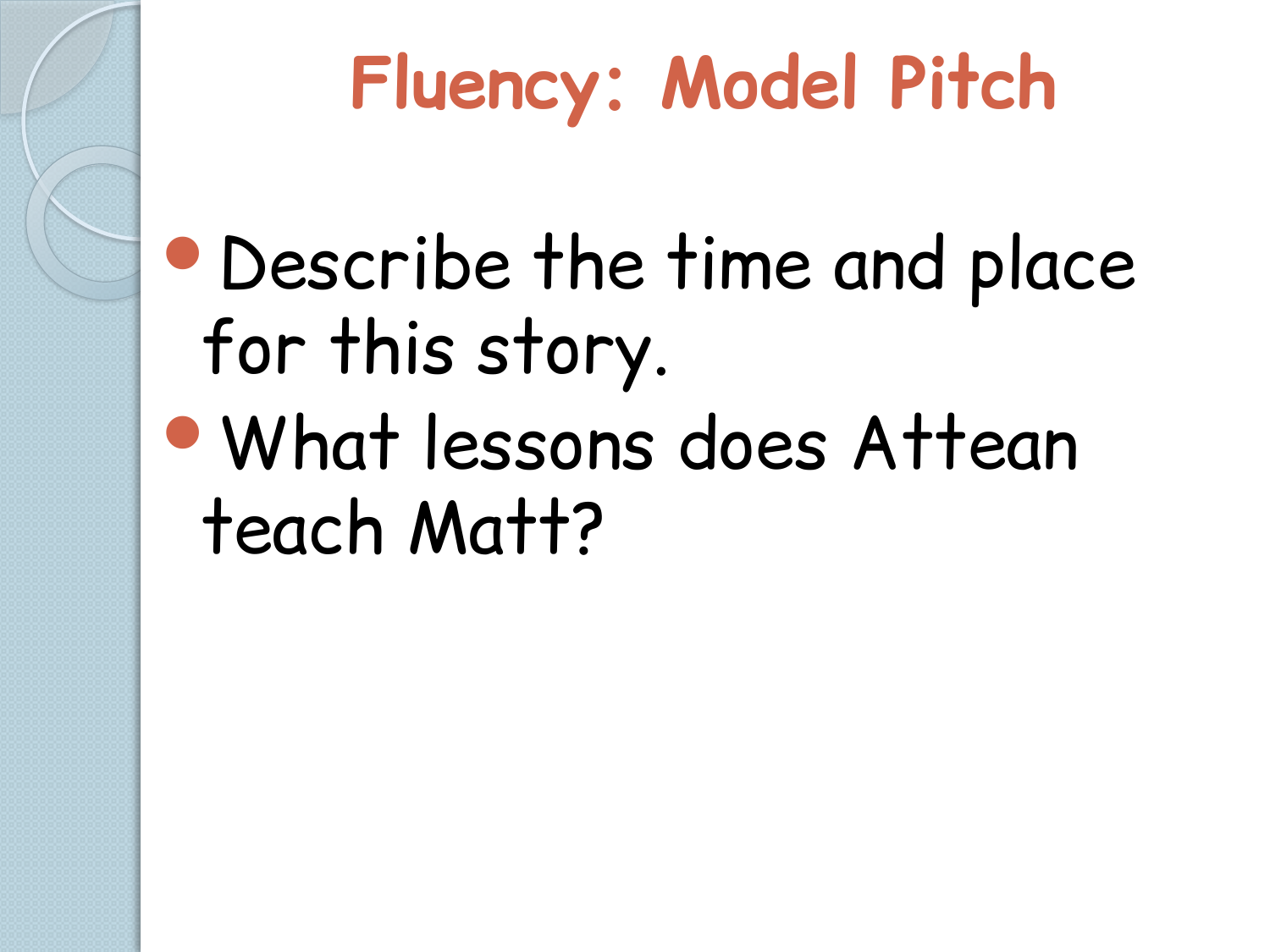

# Fluency: Model Pitch
Describe the time and place for this story.
What lessons does Attean teach Matt?